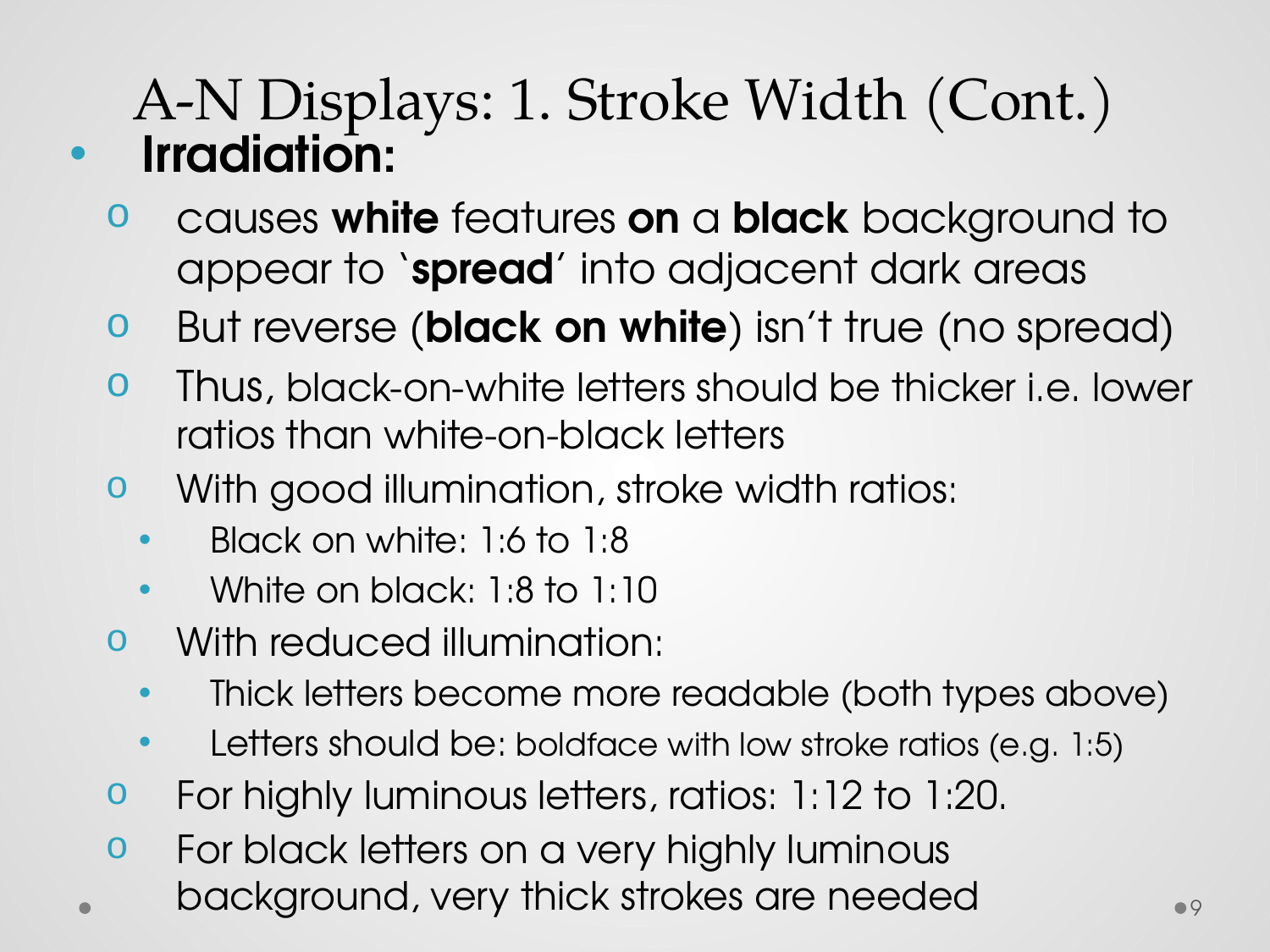

# A-N Displays: 1. Stroke Width (Cont.)

Irradiation:
causes white features on a black background to appear to ‘spread’ into adjacent dark areas
But reverse (black on white) isn’t true (no spread)
Thus, black-on-white letters should be thicker i.e. lower ratios than white-on-black letters
With good illumination, stroke width ratios:
Black on white: 1:6 to 1:8
White on black: 1:8 to 1:10
With reduced illumination:
Thick letters become more readable (both types above)
Letters should be: boldface with low stroke ratios (e.g. 1:5)
For highly luminous letters, ratios: 1:12 to 1:20.
For black letters on a very highly luminous background, very thick strokes are needed
9